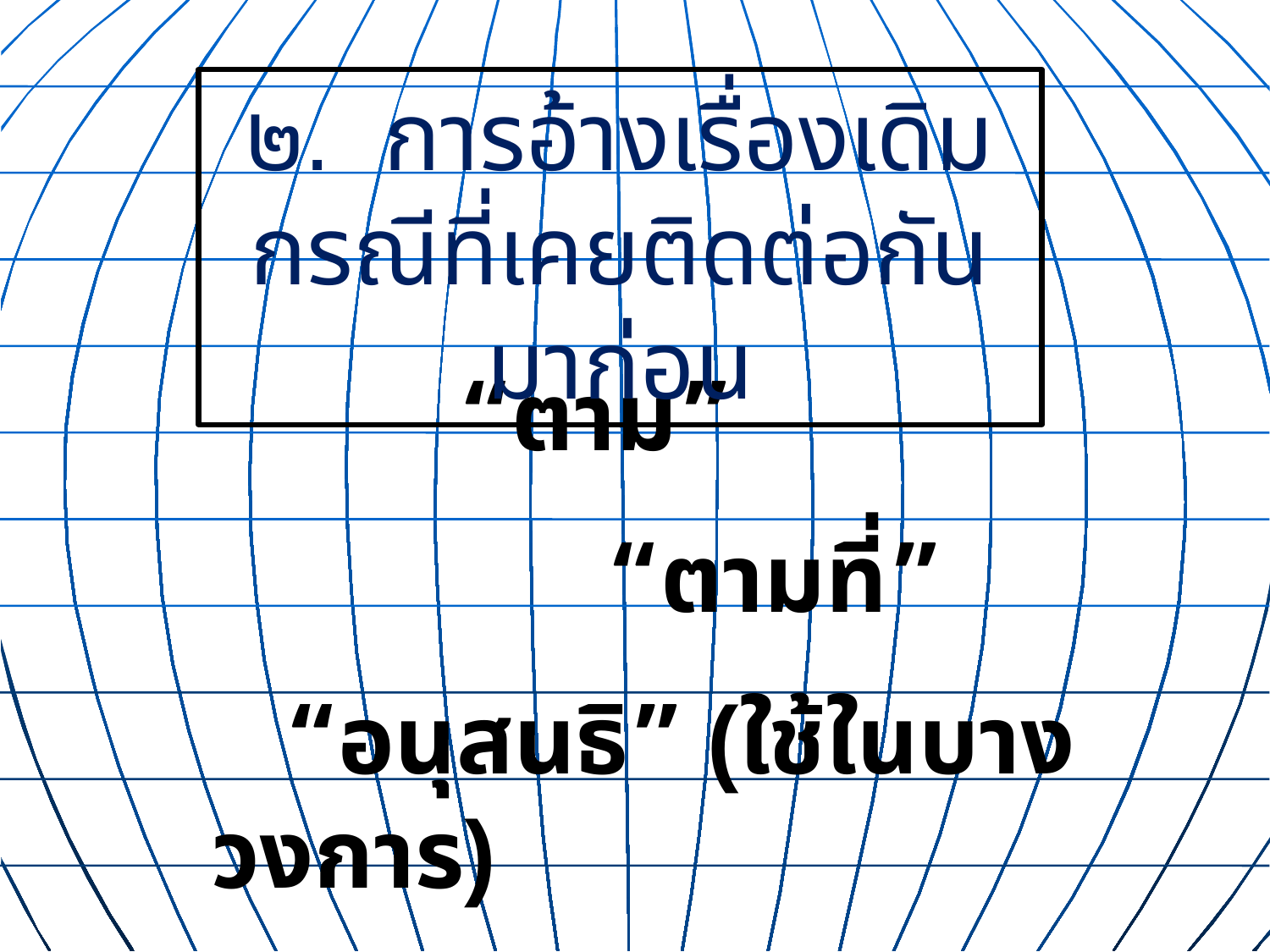

๒.  การอ้างเรื่องเดิม
กรณีที่เคยติดต่อกันมาก่อน
          “ตาม”
                “ตามที่”
   “อนุสนธิ” (ใช้ในบางวงการ)